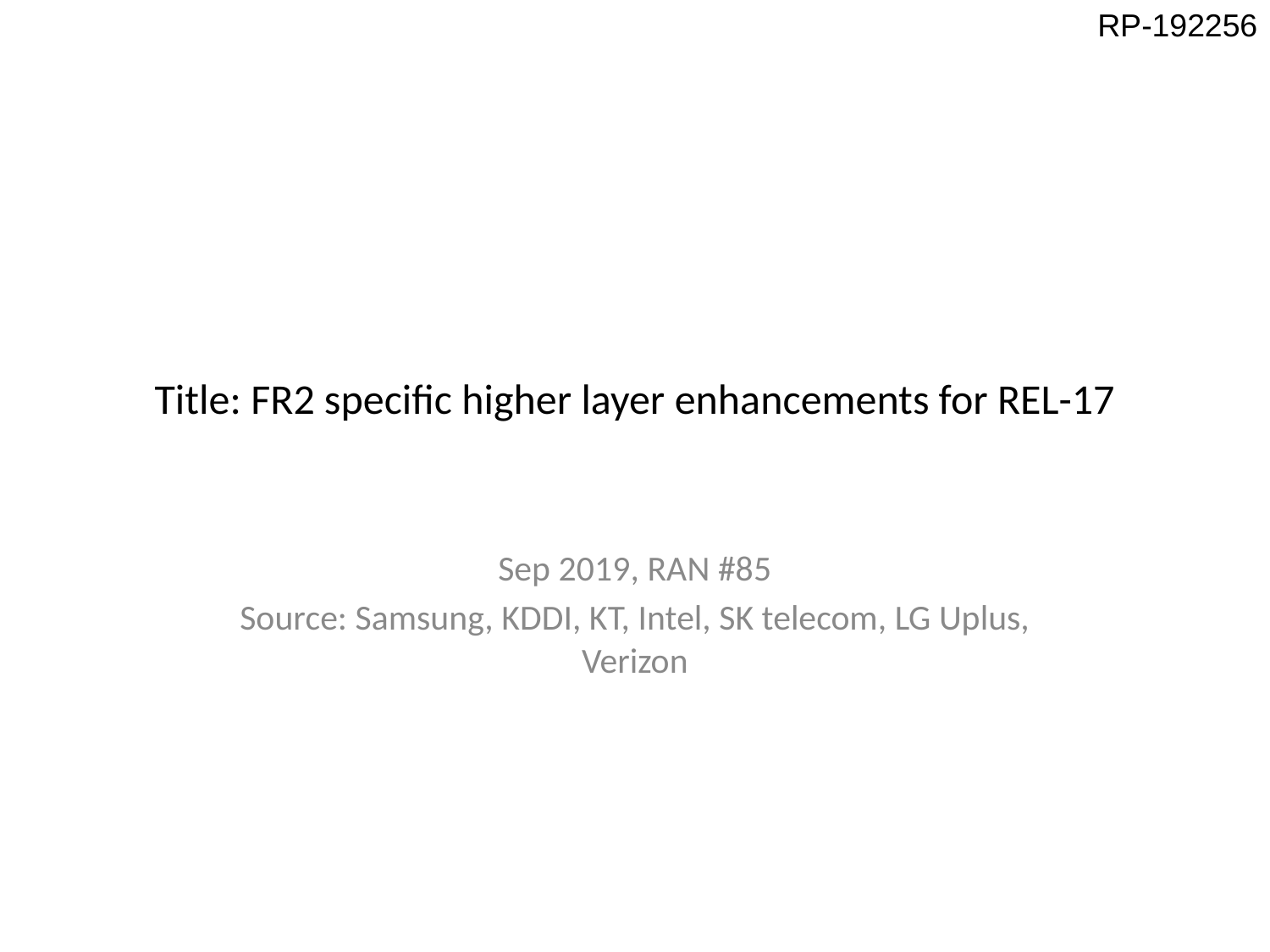

RP-192256
# Title: FR2 specific higher layer enhancements for REL-17
Sep 2019, RAN #85
Source: Samsung, KDDI, KT, Intel, SK telecom, LG Uplus, Verizon